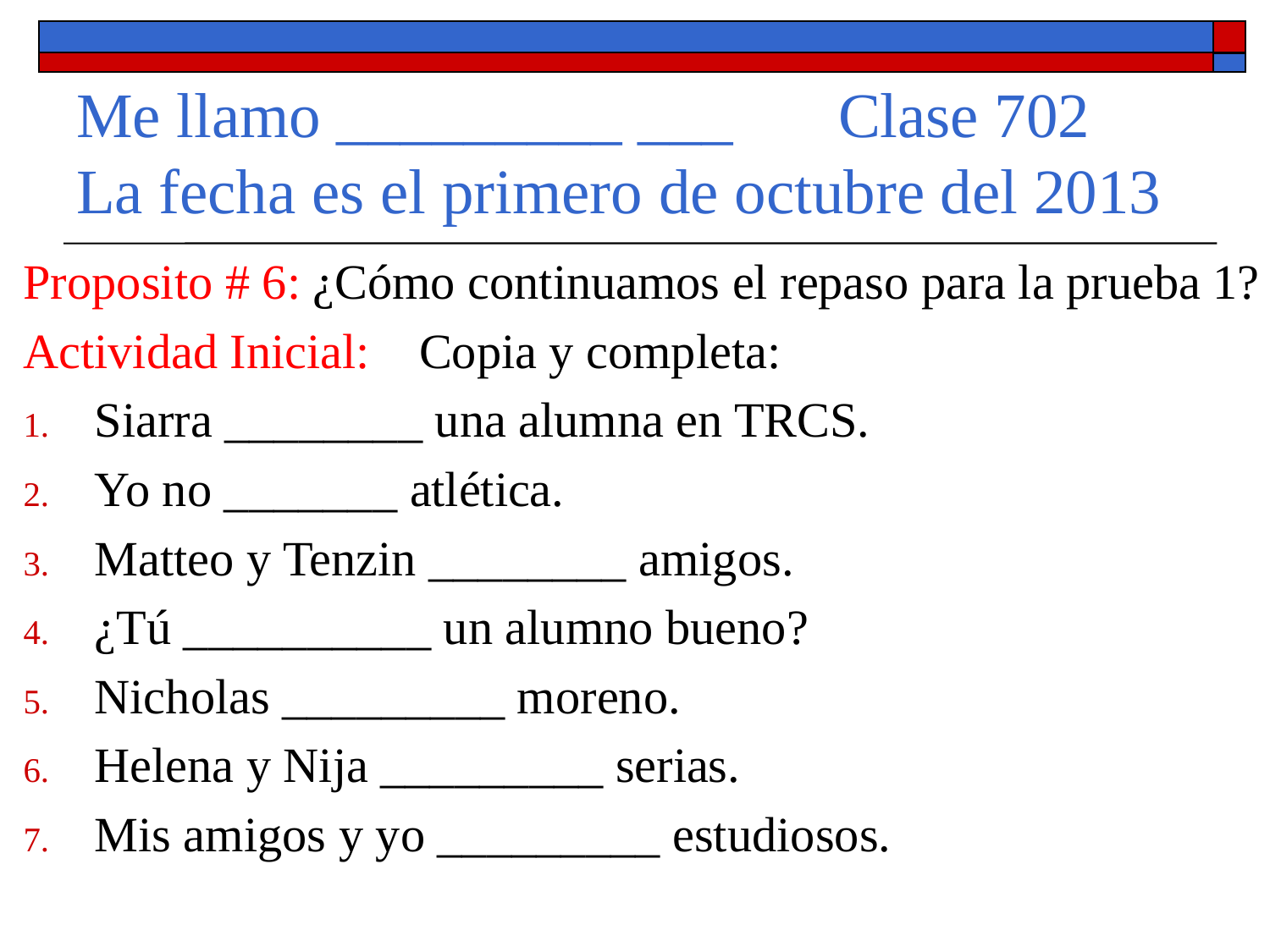

# Me llamo _________ ___ 	Clase 702 La fecha es el primero de octubre del 2013
Proposito # 6: ¿Cómo continuamos el repaso para la prueba 1?
Actividad Inicial:    Copia y completa:
Siarra ________ una alumna en TRCS.
Yo no _______ atlética.
Matteo y Tenzin ________ amigos.
¿Tú __________ un alumno bueno?
Nicholas _________ moreno.
Helena y Nija _________ serias.
Mis amigos y yo _________ estudiosos.